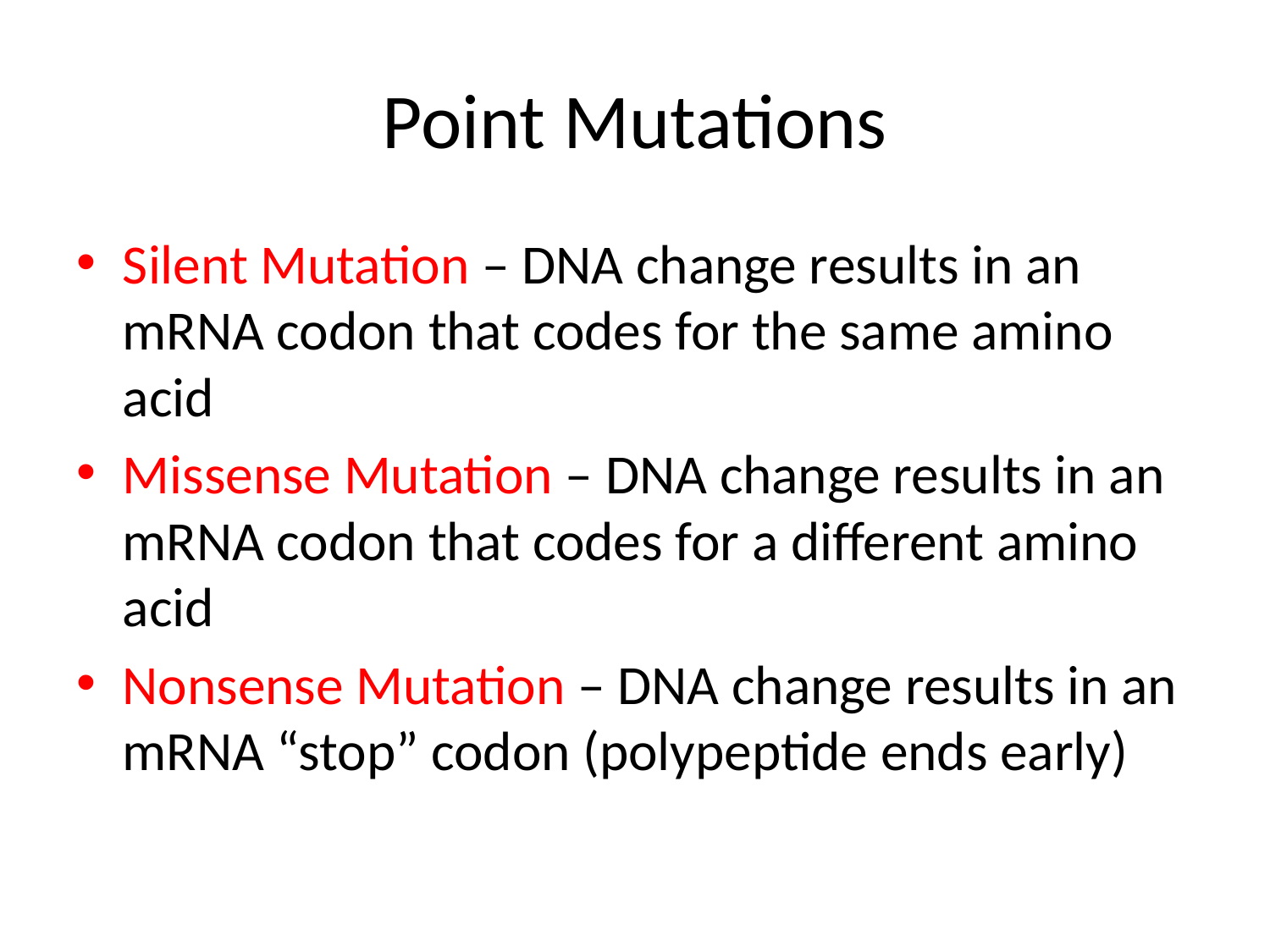

# Point Mutations
Silent Mutation – DNA change results in an mRNA codon that codes for the same amino acid
Missense Mutation – DNA change results in an mRNA codon that codes for a different amino acid
Nonsense Mutation – DNA change results in an mRNA “stop” codon (polypeptide ends early)